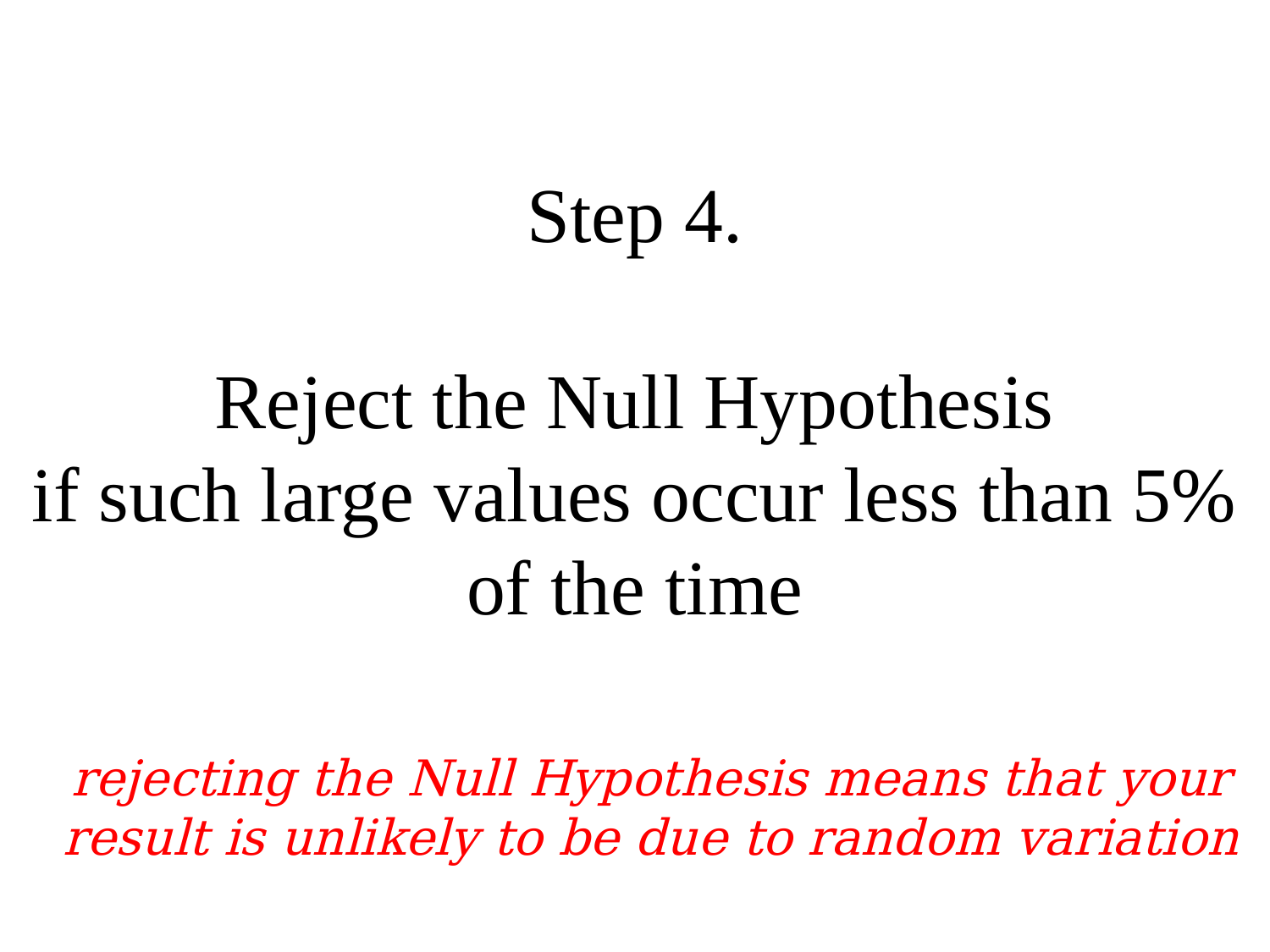

# Step 4. Reject the Null Hypothesis if such large values occur less than 5% of the time
rejecting the Null Hypothesis means that your result is unlikely to be due to random variation